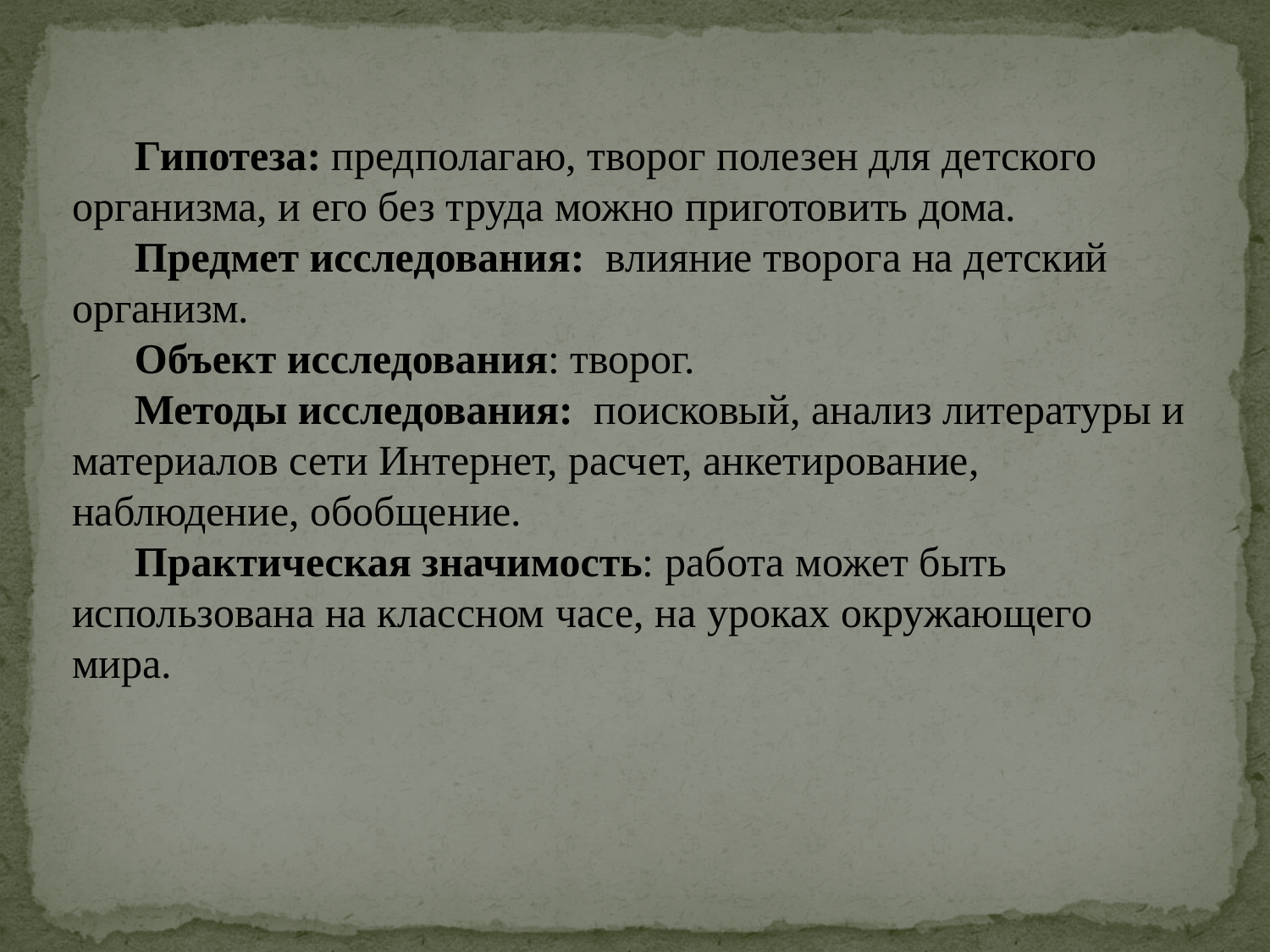

Гипотеза: предполагаю, творог полезен для детского организма, и его без труда можно приготовить дома.
Предмет исследования:  влияние творога на детский организм.
Объект исследования: творог.
Методы исследования:  поисковый, анализ литературы и материалов сети Интернет, расчет, анкетирование, наблюдение, обобщение.
Практическая значимость: работа может быть использована на классном часе, на уроках окружающего мира.